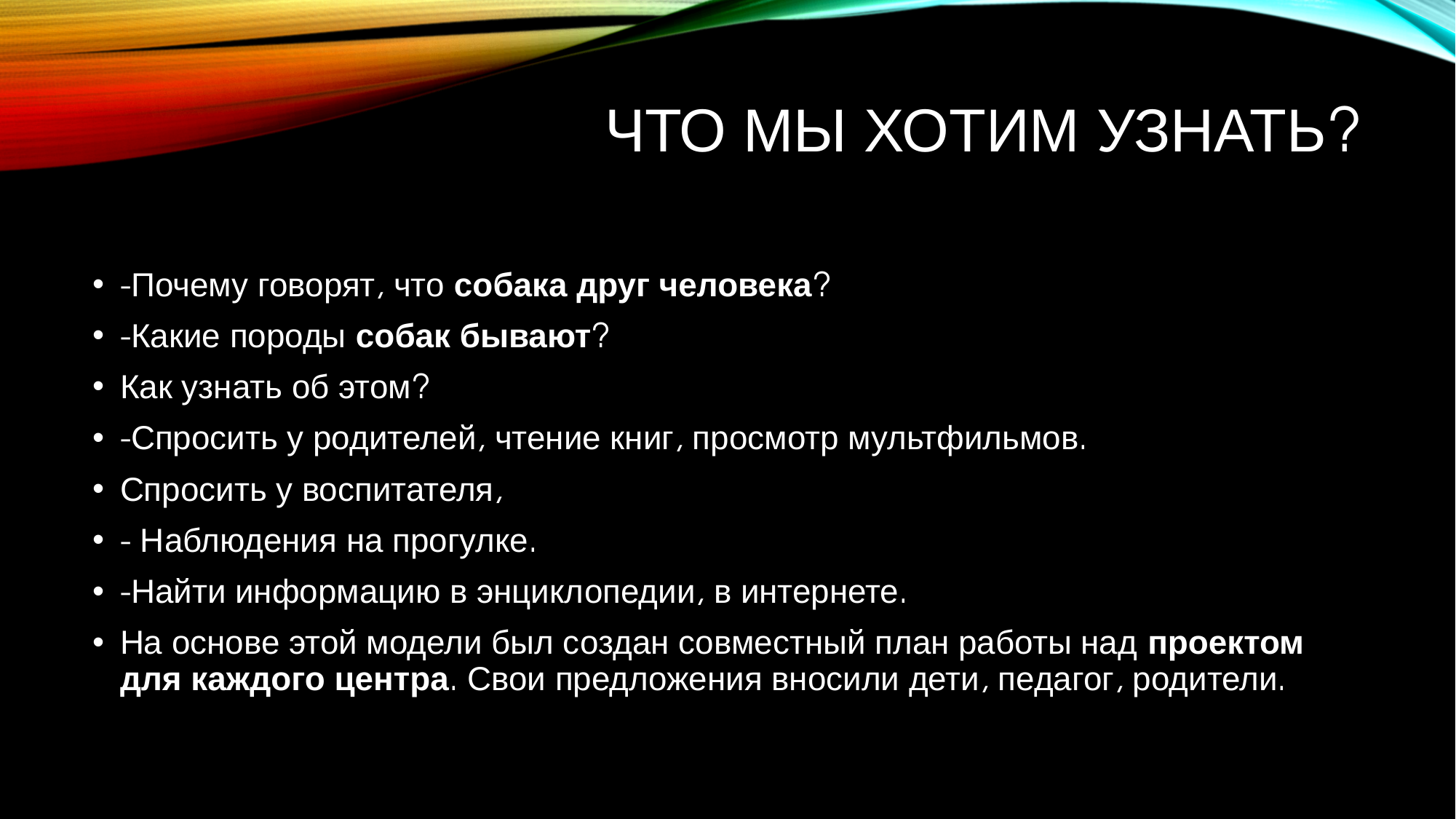

# Что мы хотим узнать?
-Почему говорят, что собака друг человека?
-Какие породы собак бывают?
Как узнать об этом?
-Спросить у родителей, чтение книг, просмотр мультфильмов.
Спросить у воспитателя,
- Наблюдения на прогулке.
-Найти информацию в энциклопедии, в интернете.
На основе этой модели был создан совместный план работы над проектом для каждого центра. Свои предложения вносили дети, педагог, родители.